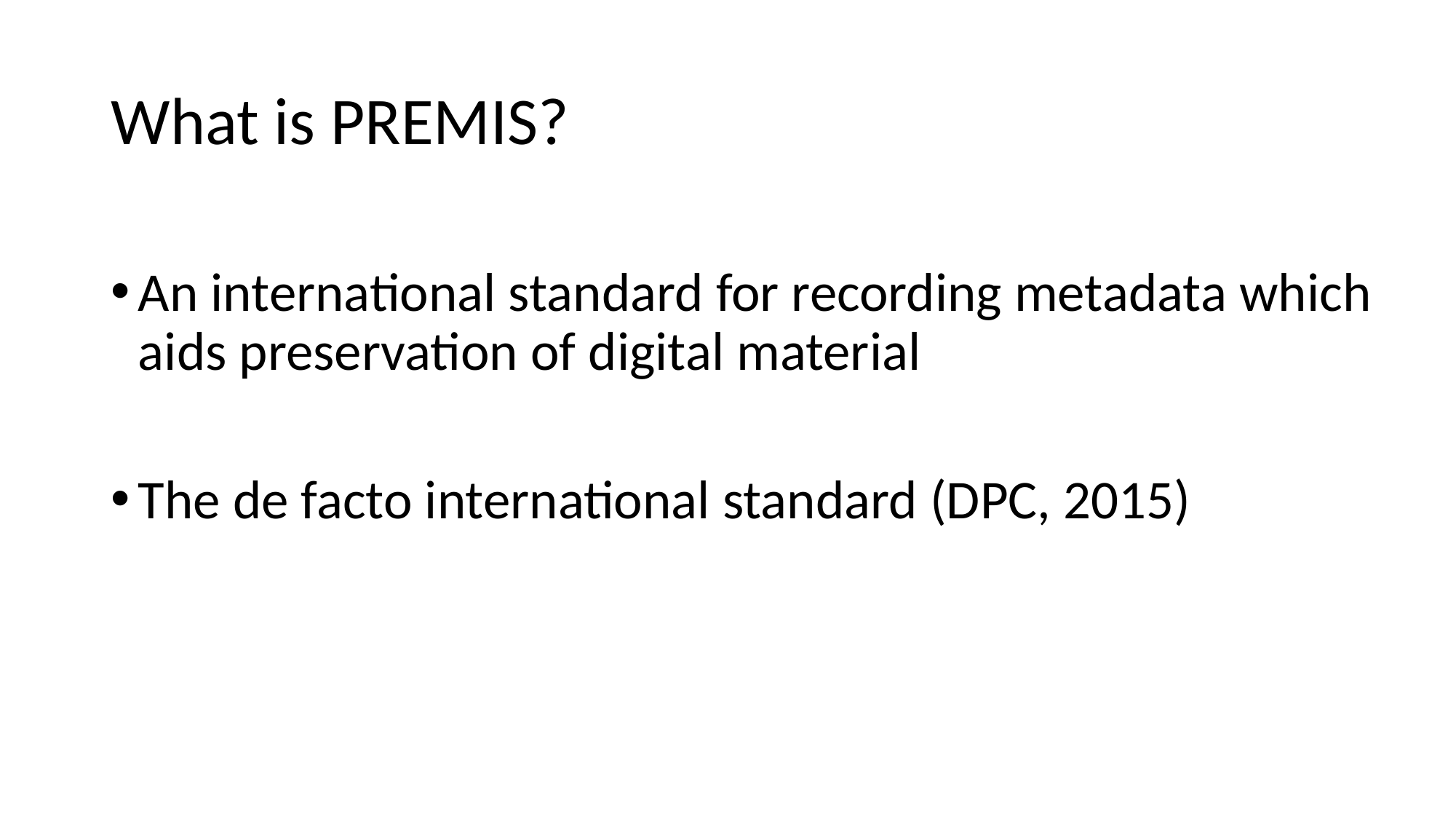

# What is PREMIS?

An international standard for recording metadata which aids preservation of digital material

The de facto international standard (DPC, 2015)